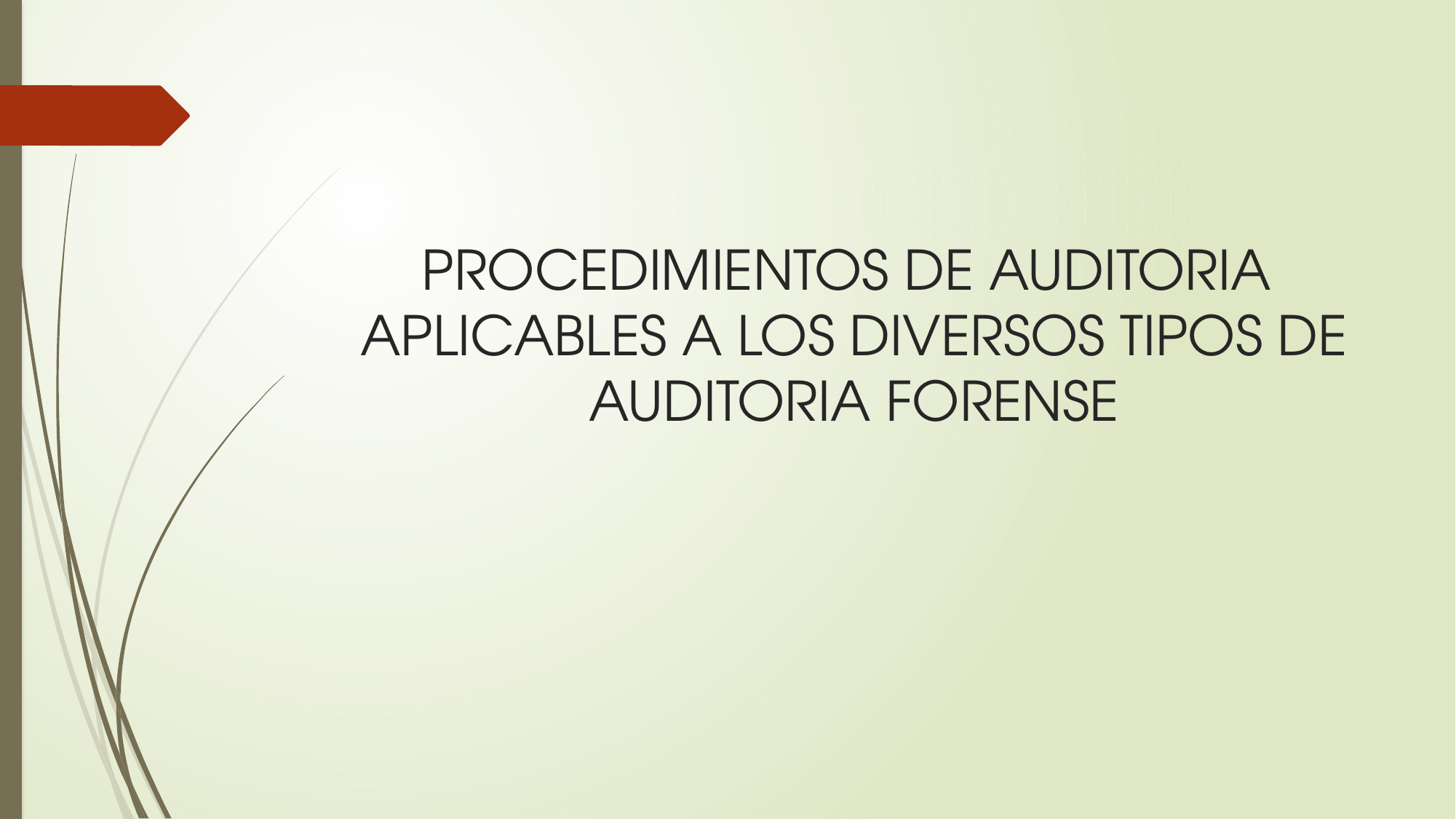

# PROCEDIMIENTOS DE AUDITORIA  APLICABLES A LOS DIVERSOS TIPOS DE AUDITORIA FORENSE